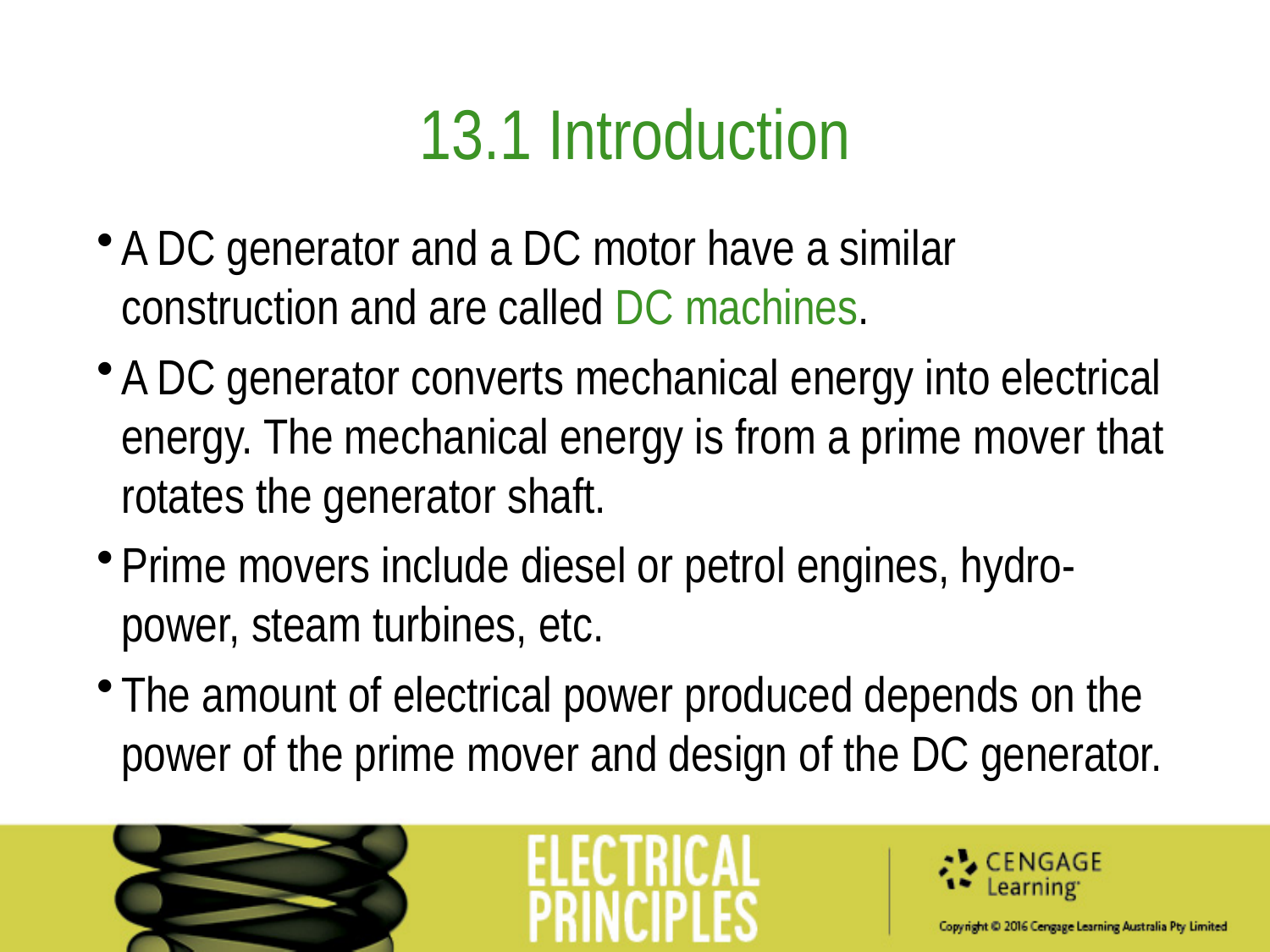

13.1 Introduction
A DC generator and a DC motor have a similar construction and are called DC machines.
A DC generator converts mechanical energy into electrical energy. The mechanical energy is from a prime mover that rotates the generator shaft.
Prime movers include diesel or petrol engines, hydro-power, steam turbines, etc.
The amount of electrical power produced depends on the power of the prime mover and design of the DC generator.